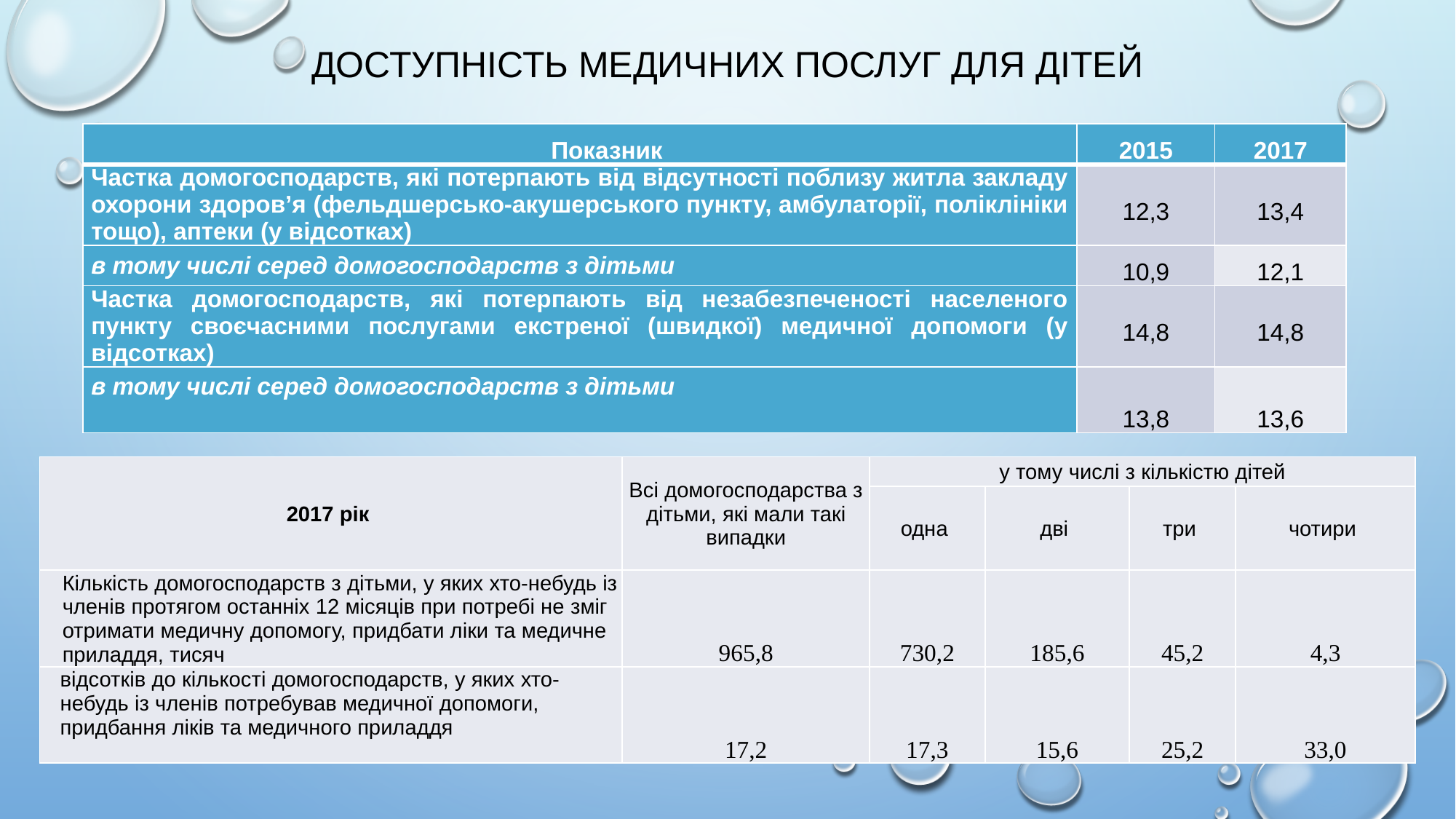

# Доступність медичних послуг для дітей
| Показник | 2015 | 2017 |
| --- | --- | --- |
| Частка домогосподарств, які потерпають від відсутності поблизу житла закладу охорони здоров’я (фельдшерсько-акушерського пункту, амбулаторії, поліклініки тощо), аптеки (у відсотках) | 12,3 | 13,4 |
| в тому числі серед домогосподарств з дітьми | 10,9 | 12,1 |
| Частка домогосподарств, які потерпають від незабезпеченості населеного пункту своєчасними послугами екстреної (швидкої) медичної допомоги (у відсотках) | 14,8 | 14,8 |
| в тому числі серед домогосподарств з дітьми | 13,8 | 13,6 |
| 2017 рік | Всі домогосподарства з дітьми, які мали такі випадки | у тому числі з кількістю дітей |  |  |  |
| --- | --- | --- | --- | --- | --- |
|  |  | одна | дві | три | чотири |
| Кількість домогосподарств з дітьми, у яких хто-небудь із членів протягом останніх 12 місяців при потребі не зміг отримати медичну допомогу, придбати ліки та медичне приладдя, тисяч | 965,8 | 730,2 | 185,6 | 45,2 | 4,3 |
| відсотків до кількості домогосподарств, у яких хто-небудь із членів потребував медичної допомоги, придбання ліків та медичного приладдя | 17,2 | 17,3 | 15,6 | 25,2 | 33,0 |